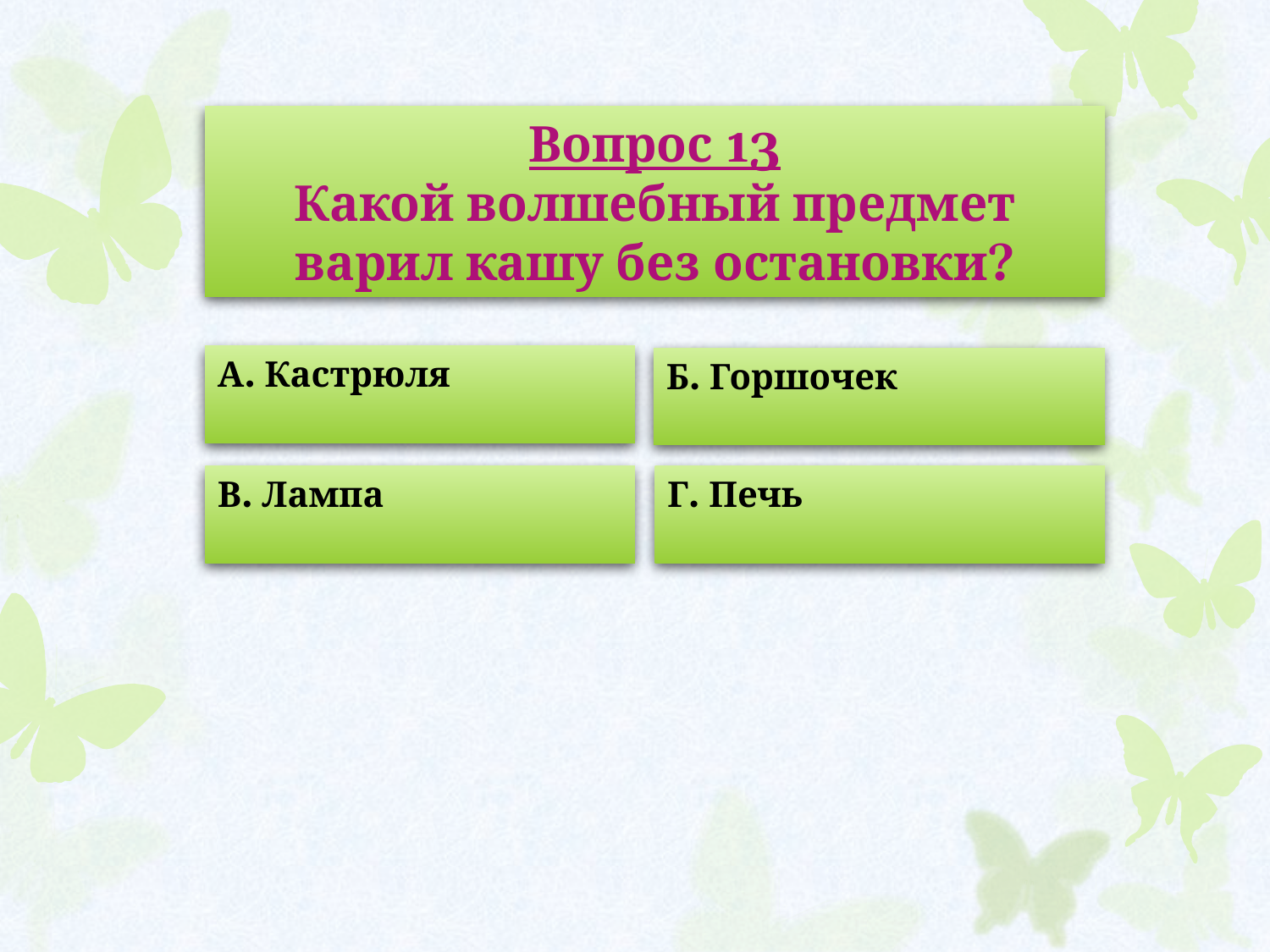

Вопрос 13
Какой волшебный предмет варил кашу без остановки?
А. Кастрюля

Б. Горшочек

В. Лампа

Г. Печь